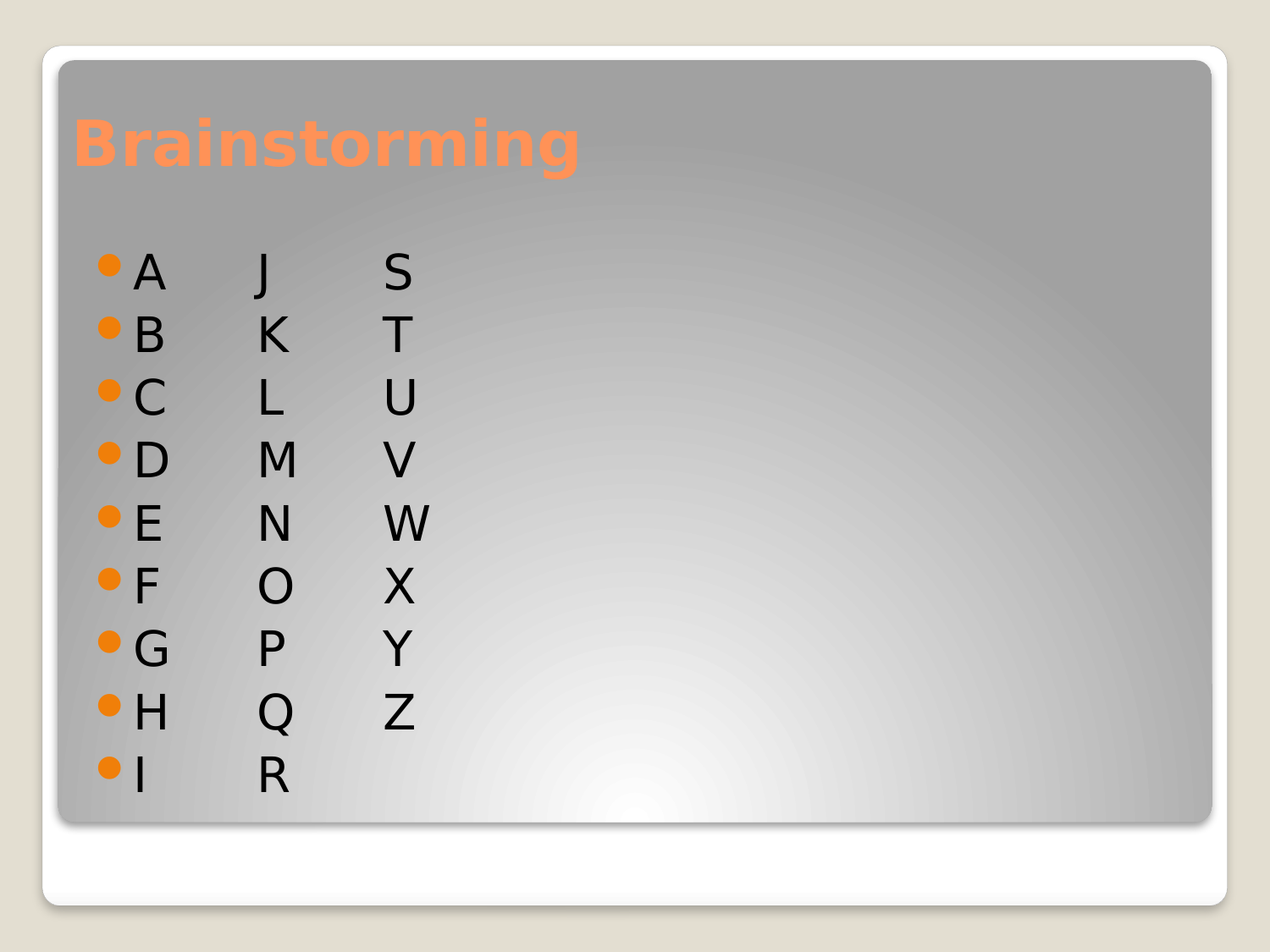

# Brainstorming
A		J		S
B		K		T
C		L		U
D		M		V
E		N		W
F		O		X
G		P		Y
H		Q		Z
I		R